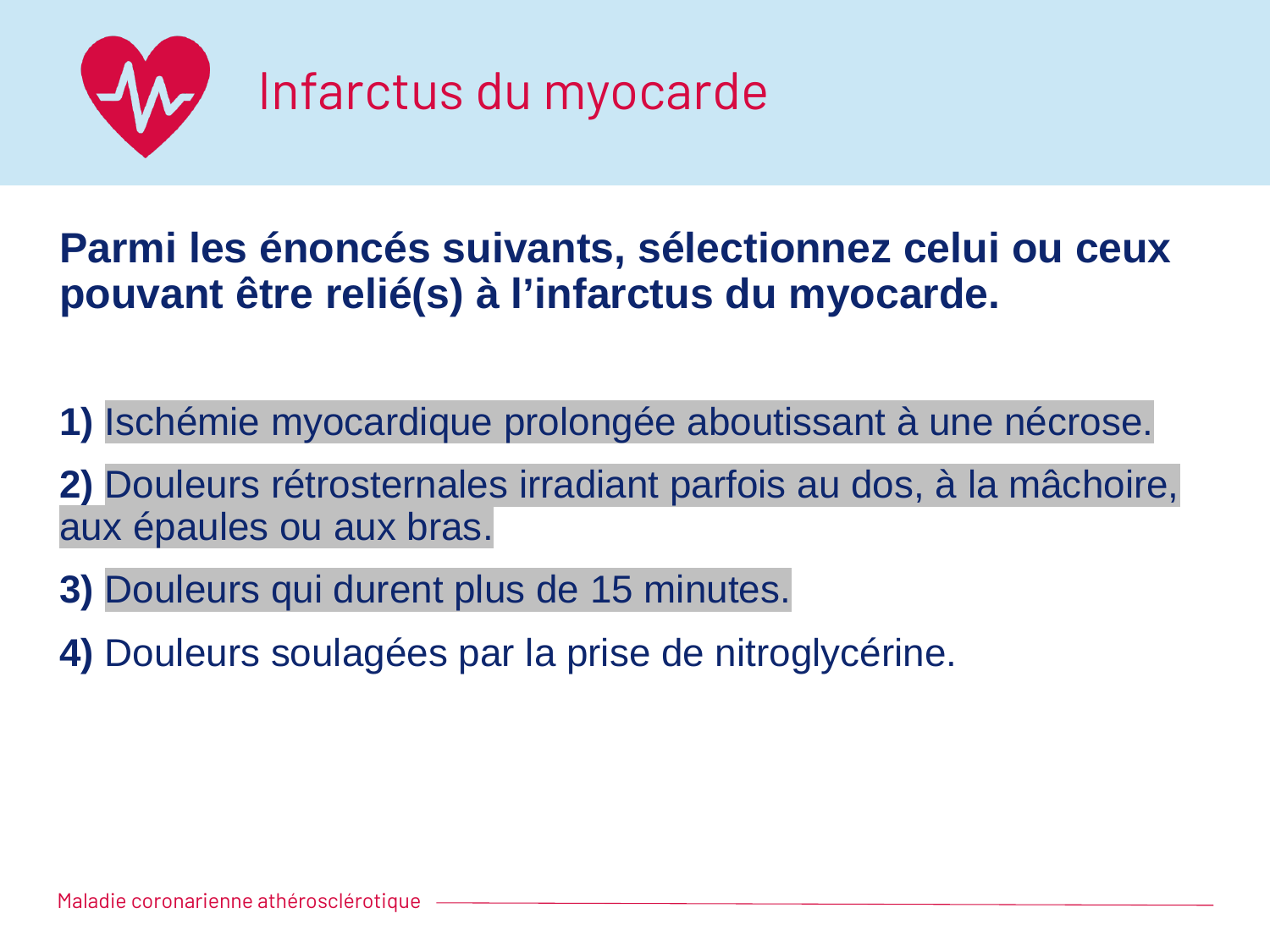

# Infarctus du myocarde
Parmi les énoncés suivants, sélectionnez celui ou ceux pouvant être relié(s) à l’infarctus du myocarde.

1) Ischémie myocardique prolongée aboutissant à une nécrose.
2) Douleurs rétrosternales irradiant parfois au dos, à la mâchoire, aux épaules ou aux bras.
3) Douleurs qui durent plus de 15 minutes.
4) Douleurs soulagées par la prise de nitroglycérine.